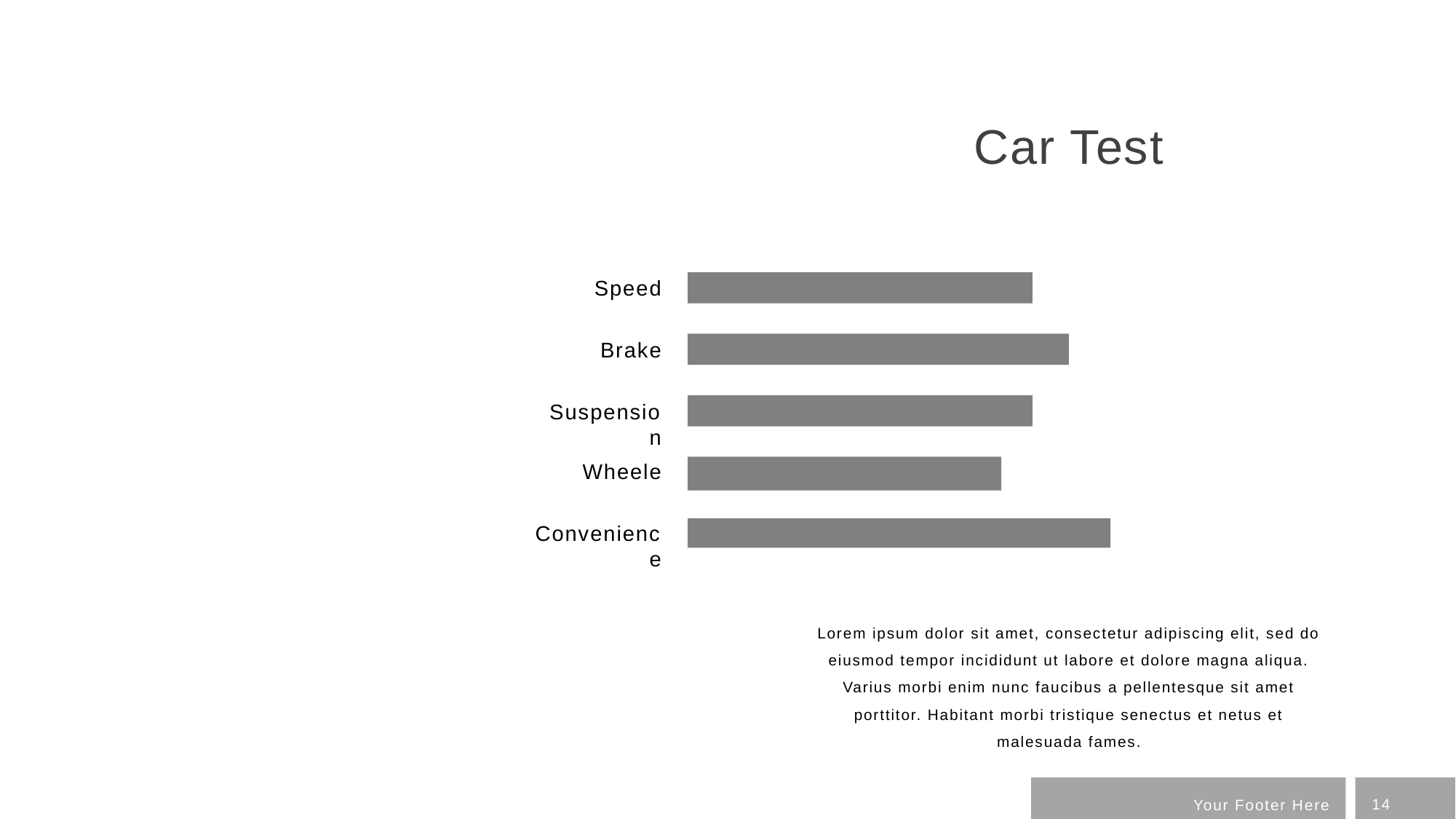

Car Test
Speed

Brake

Suspension

Wheele

Convenience

Lorem ipsum dolor sit amet, consectetur adipiscing elit, sed do eiusmod tempor incididunt ut labore et dolore magna aliqua. Varius morbi enim nunc faucibus a pellentesque sit amet porttitor. Habitant morbi tristique senectus et netus et malesuada fames.

14
Your Footer Here